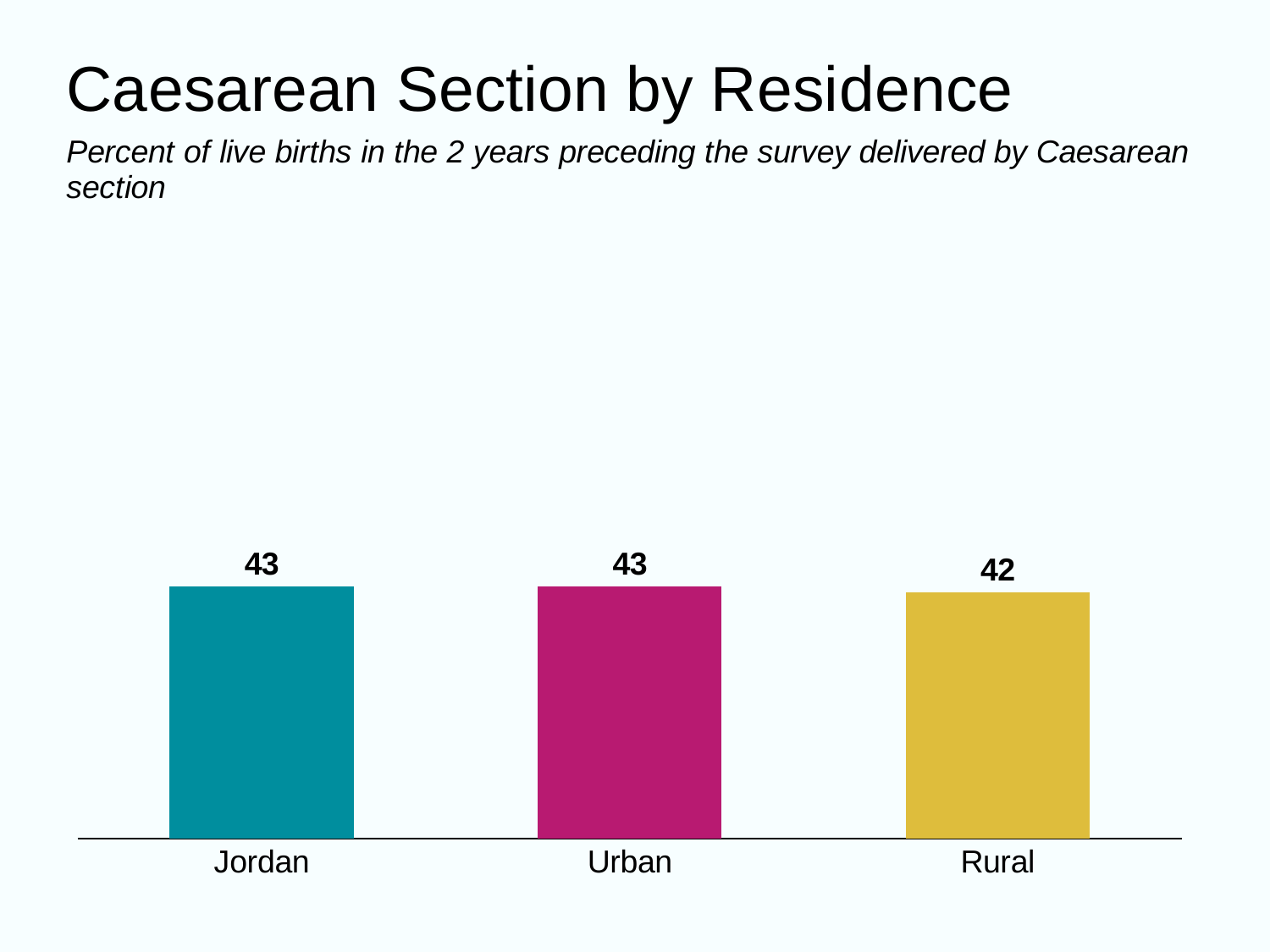

### Chart

| Category | Column1 |
|---|---|
| Jordan | 43.0 |
| Urban | 43.0 |
| Rural | 42.0 |